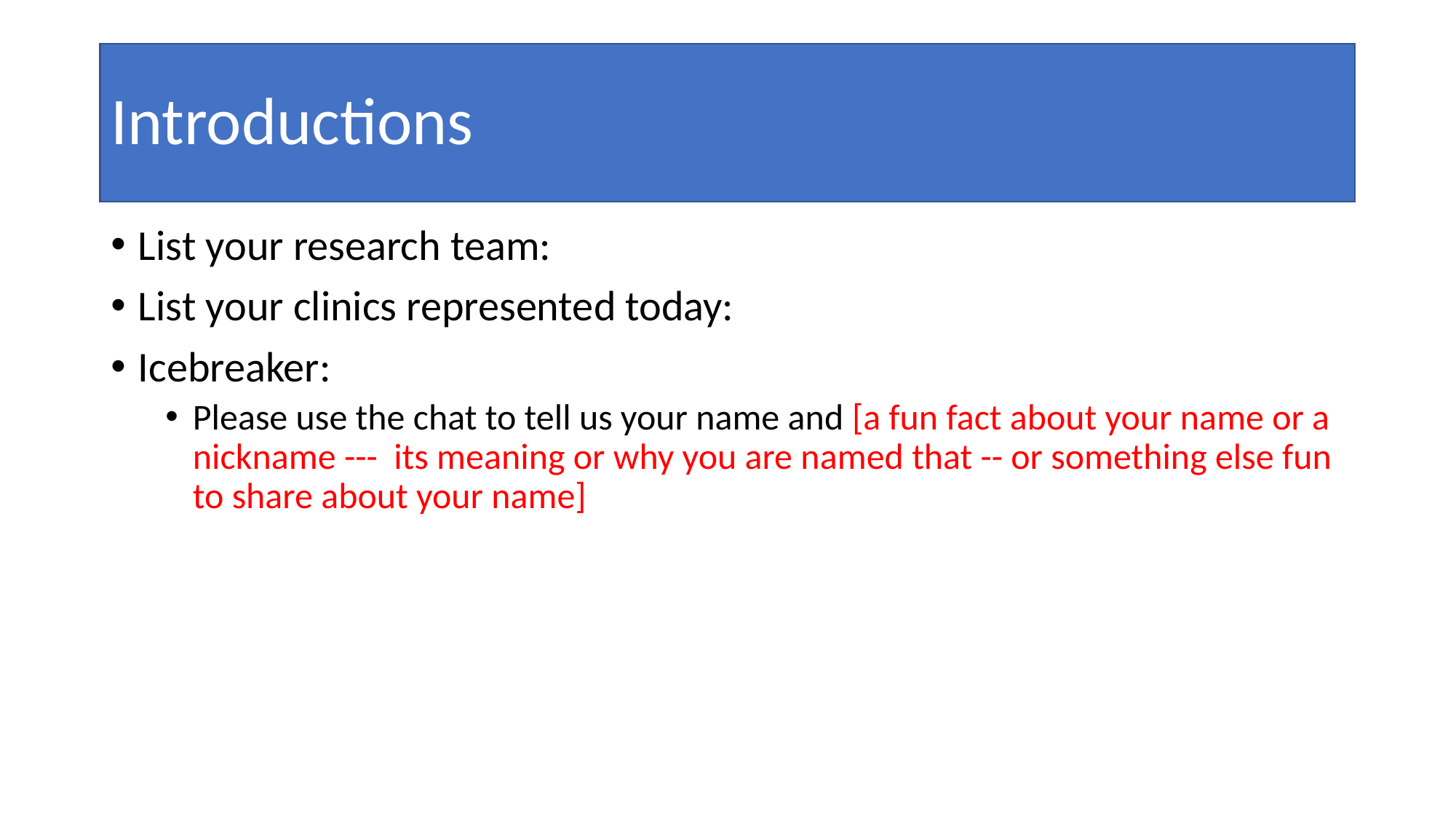

# Introductions
List your research team:
List your clinics represented today:
Icebreaker:
Please use the chat to tell us your name and [a fun fact about your name or a nickname ---  its meaning or why you are named that -- or something else fun to share about your name]